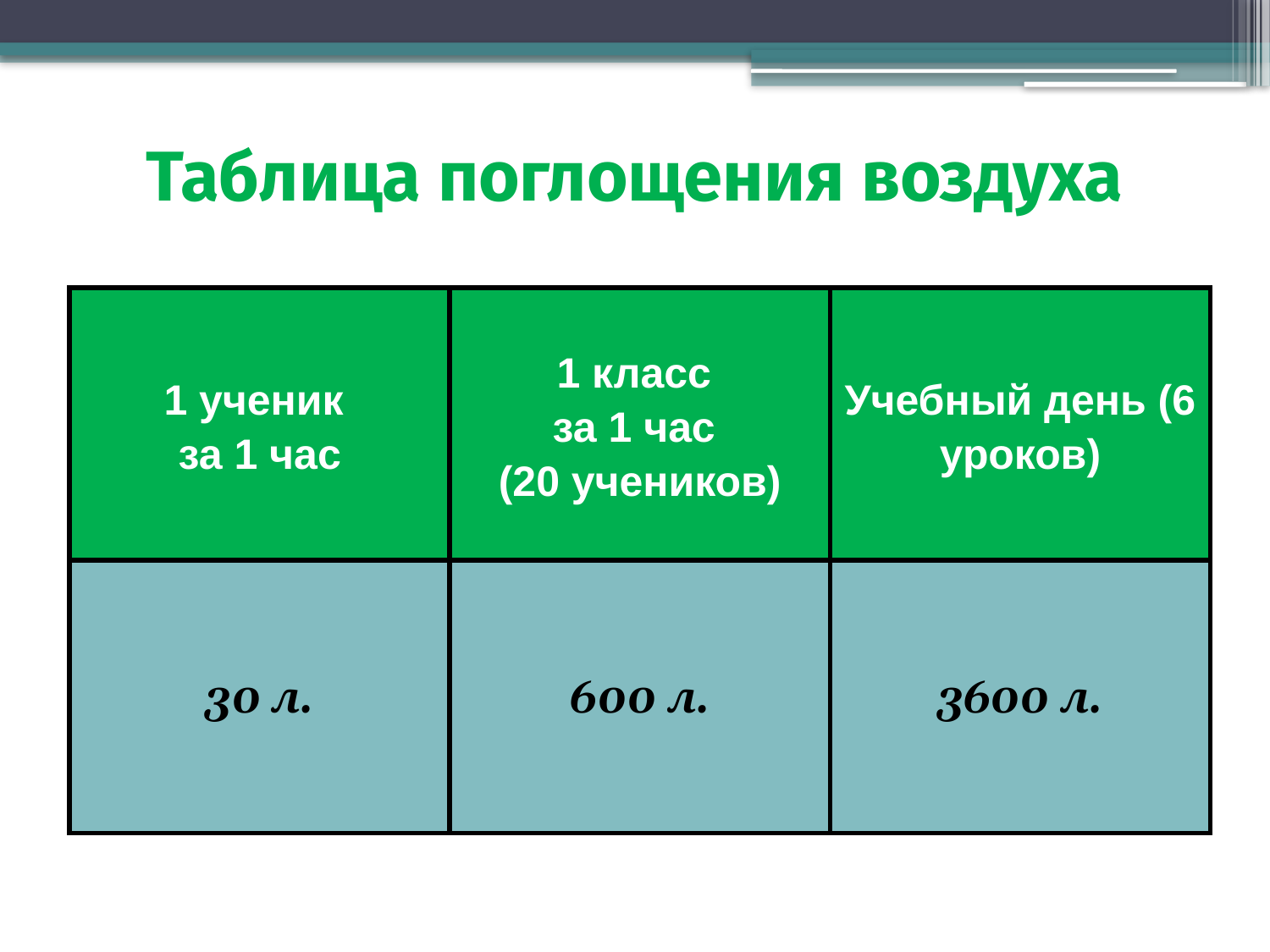

# Таблица поглощения воздуха
| 1 ученик за 1 час | 1 класс за 1 час (20 учеников) | Учебный день (6 уроков) |
| --- | --- | --- |
| 30 л. | 600 л. | 3600 л. |